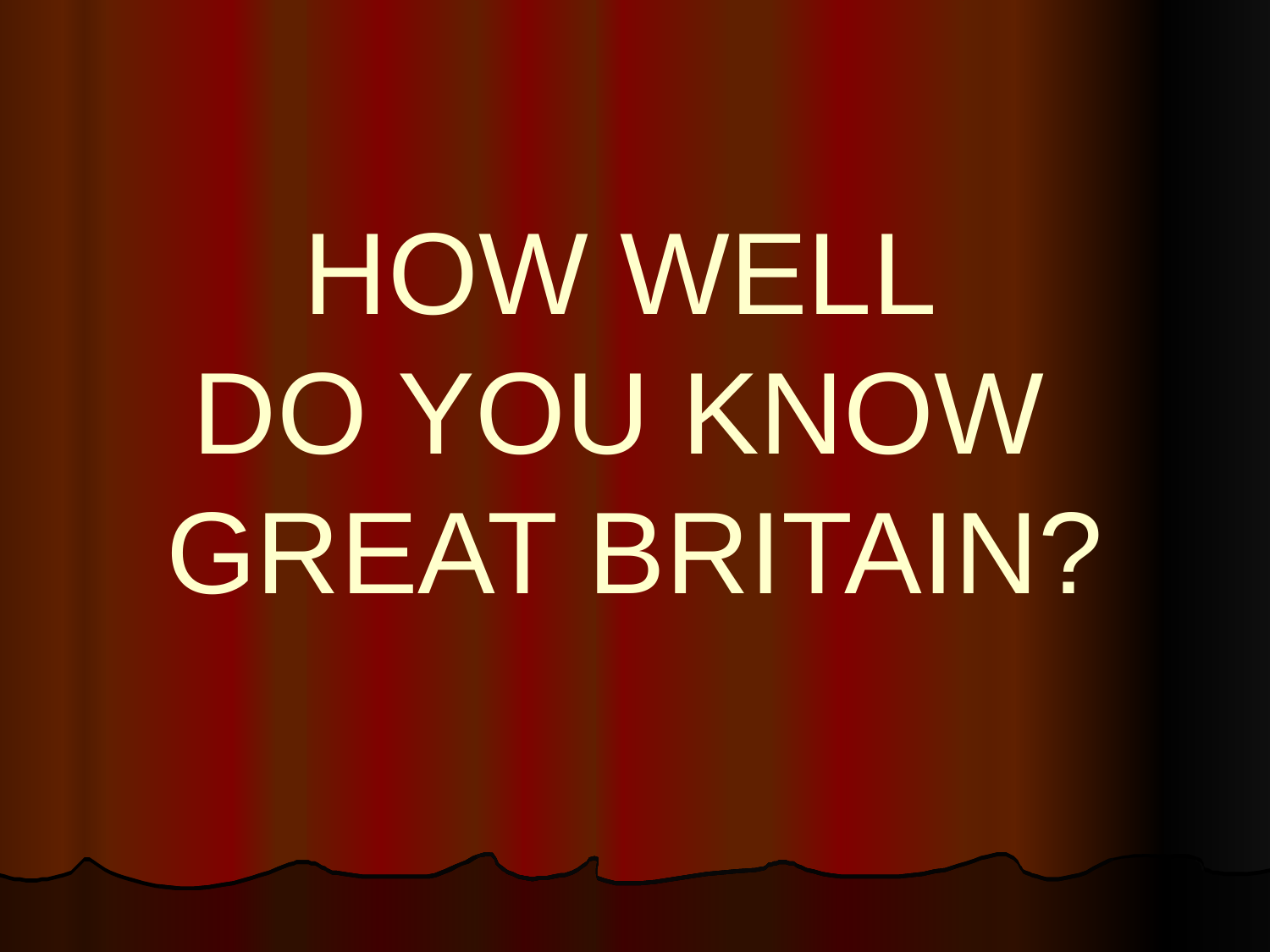

# HOW WELL DO YOU KNOW GREAT BRITAIN?